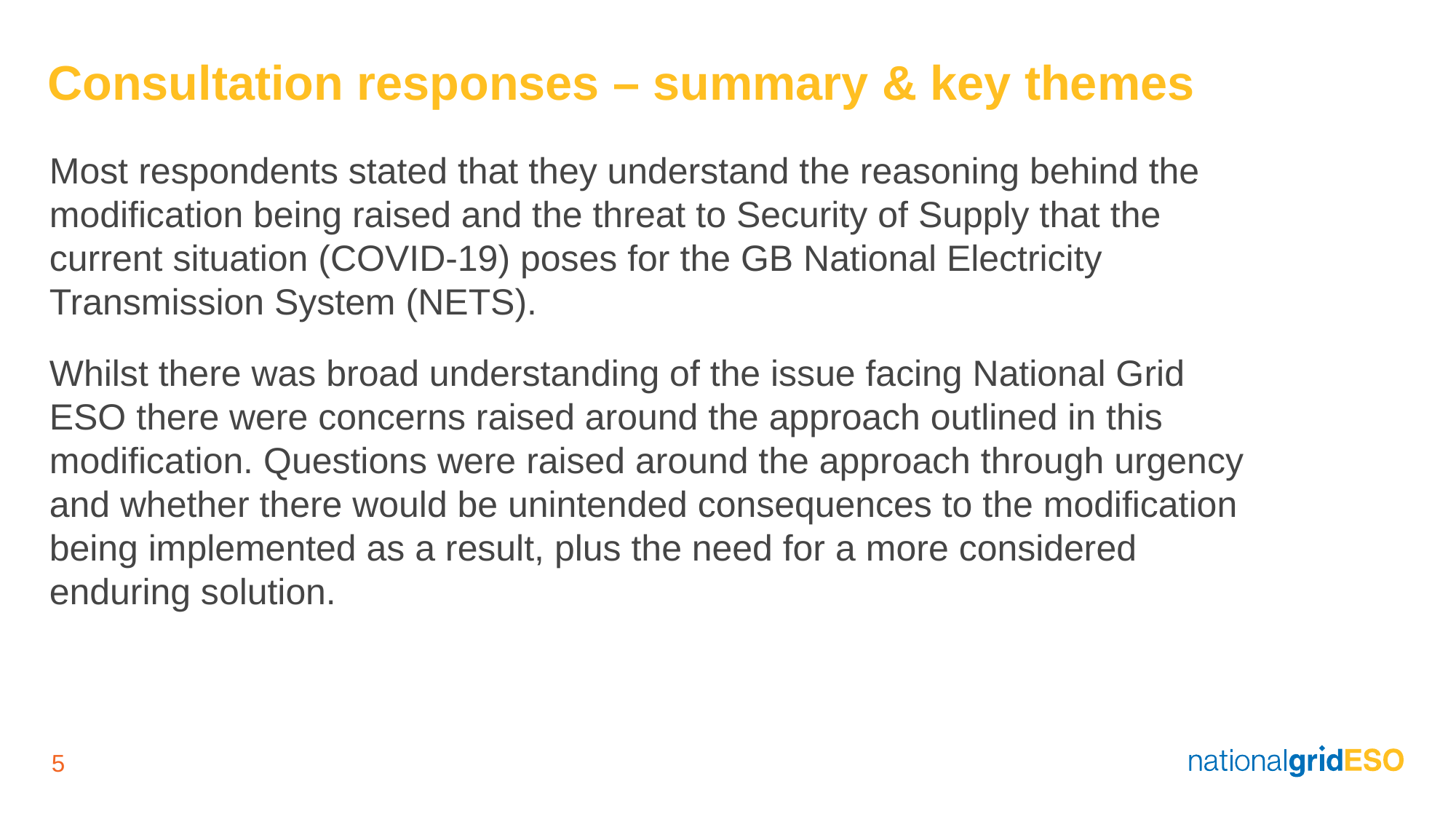

# Consultation responses – summary & key themes
Most respondents stated that they understand the reasoning behind the modification being raised and the threat to Security of Supply that the current situation (COVID-19) poses for the GB National Electricity Transmission System (NETS).
Whilst there was broad understanding of the issue facing National Grid ESO there were concerns raised around the approach outlined in this modification. Questions were raised around the approach through urgency and whether there would be unintended consequences to the modification being implemented as a result, plus the need for a more considered enduring solution.